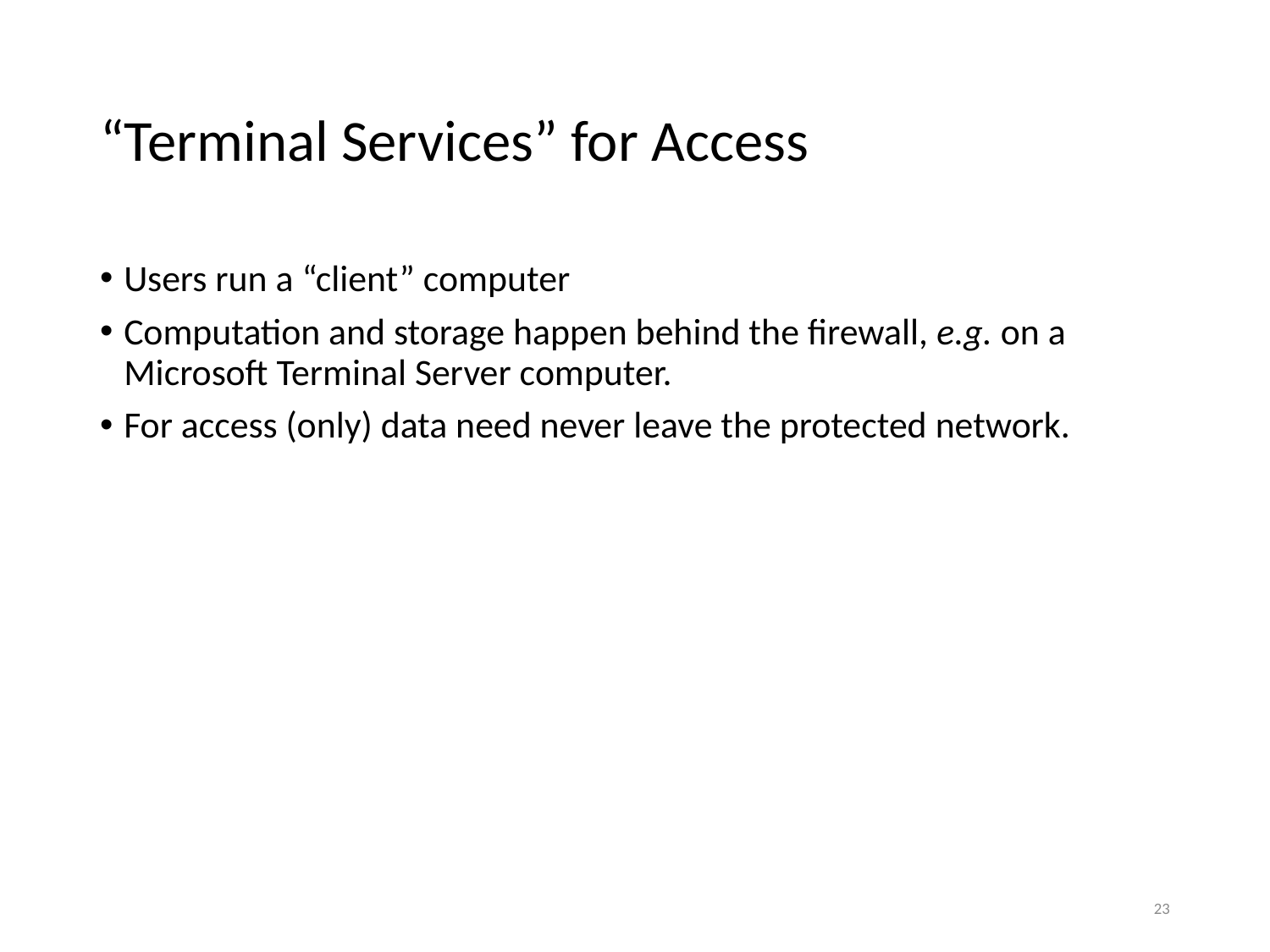

# “Terminal Services” for Access
Users run a “client” computer
Computation and storage happen behind the firewall, e.g. on a Microsoft Terminal Server computer.
For access (only) data need never leave the protected network.
23